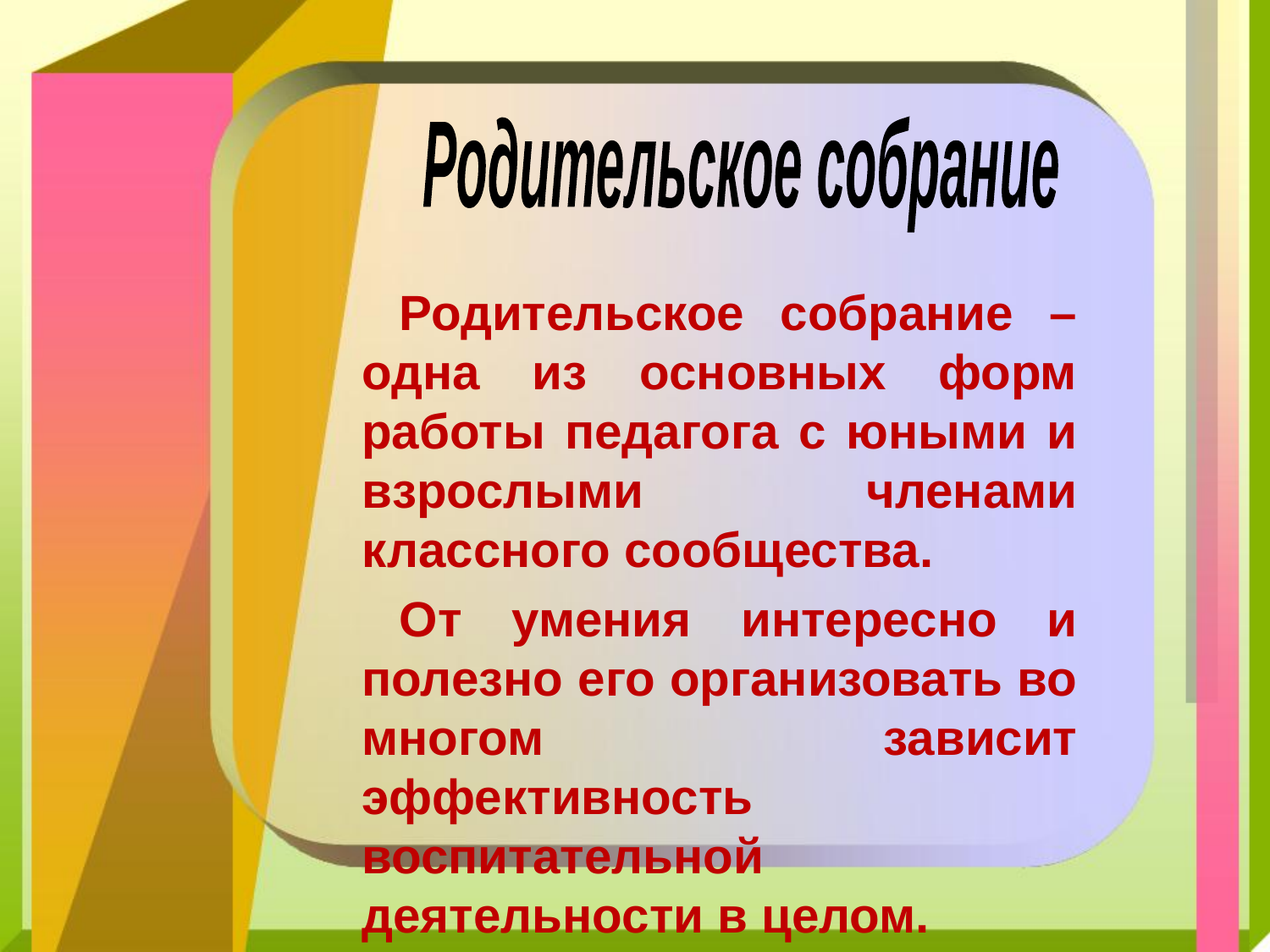

Родительское собрание
Родительское собрание – одна из основных форм работы педагога с юными и взрослыми членами классного сообщества.
От умения интересно и полезно его организовать во многом зависит эффективность воспитательной деятельности в целом.